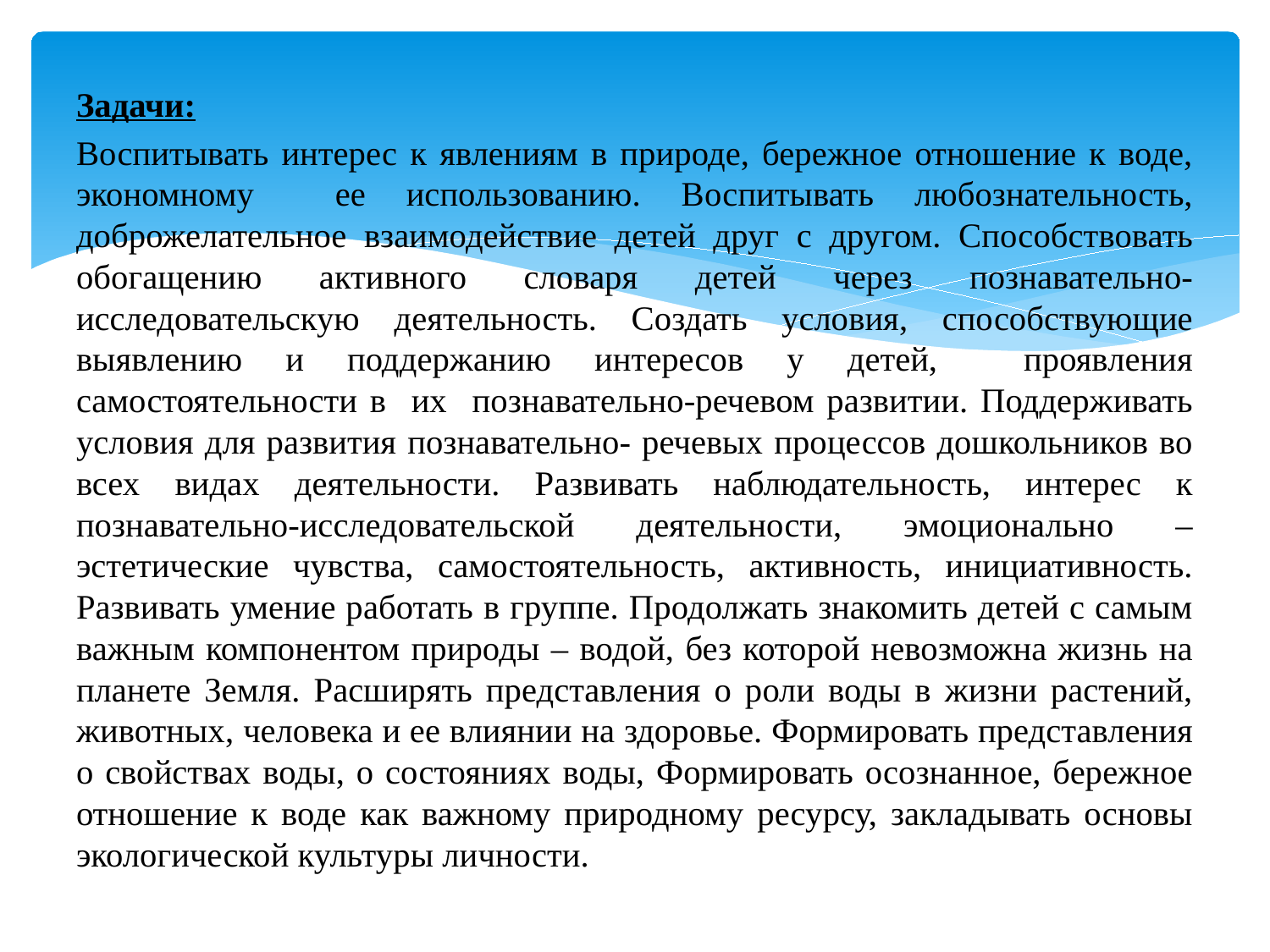

Задачи:
Воспитывать интерес к явлениям в природе, бережное отношение к воде, экономному  ее использованию. Воспитывать любознательность, доброжелательное взаимодействие детей друг с другом. Способствовать обогащению активного словаря детей через познавательно-исследовательскую деятельность. Создать условия, способствующие выявлению и поддержанию интересов у детей,  проявления самостоятельности в  их  познавательно-речевом развитии. Поддерживать условия для развития познавательно- речевых процессов дошкольников во всех видах деятельности. Развивать наблюдательность, интерес к познавательно-исследовательской деятельности, эмоционально – эстетические чувства, самостоятельность, активность, инициативность. Развивать умение работать в группе. Продолжать знакомить детей с самым важным компонентом природы – водой, без которой невозможна жизнь на планете Земля. Расширять представления о роли воды в жизни растений, животных, человека и ее влиянии на здоровье. Формировать представления о свойствах воды, о состояниях воды, Формировать осознанное, бережное отношение к воде как важному природному ресурсу, закладывать основы экологической культуры личности.